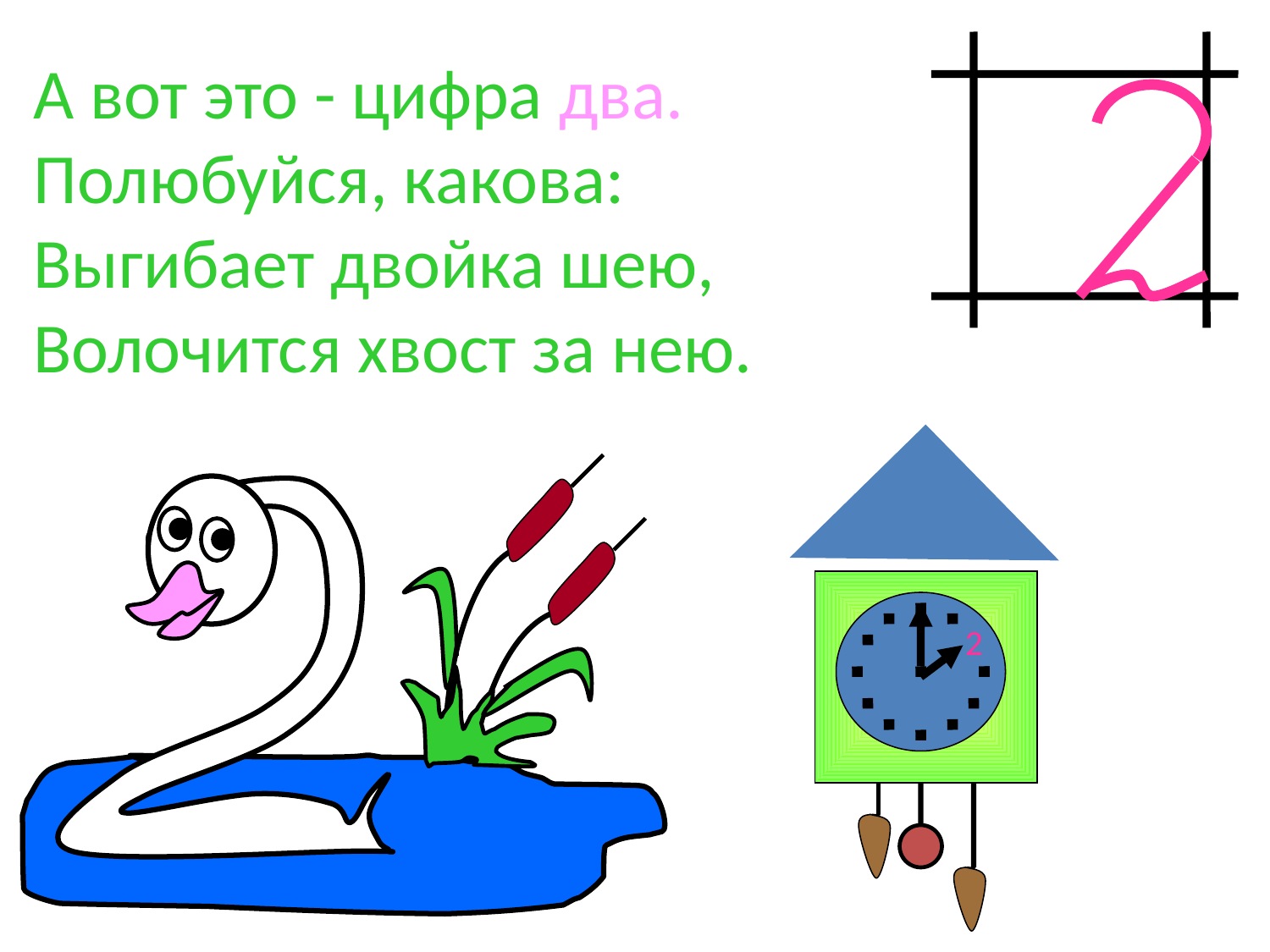

А вот это - цифра два.  Полюбуйся, какова:   Выгибает двойка шею, Волочится хвост за нею.

2